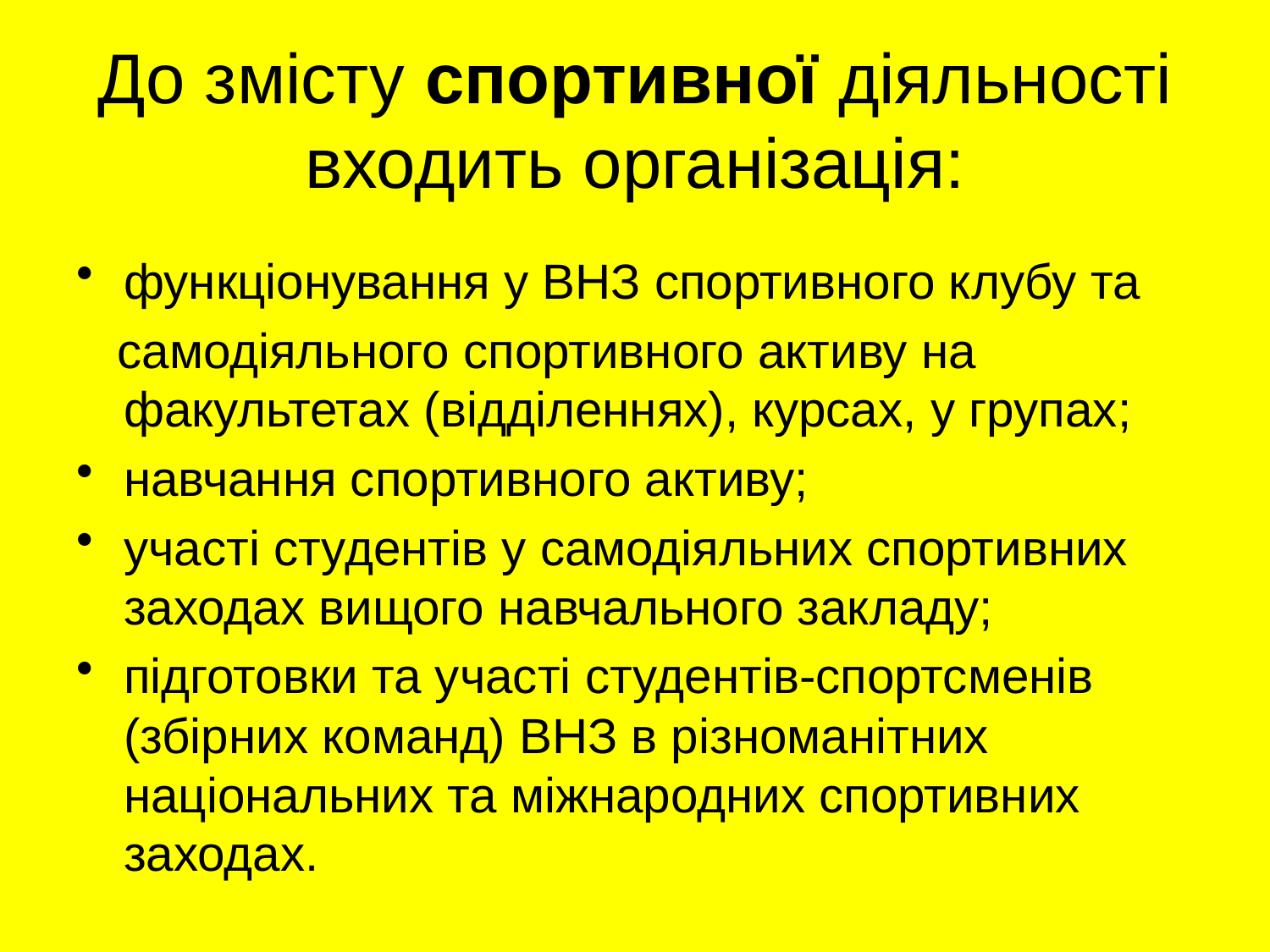

# До змісту спортивної діяльності входить організація:
функціонування у ВНЗ спортивного клубу та
   самодіяльного спортивного активу на факультетах (відділеннях), курсах, у групах;
навчання спортивного активу;
участі студентів у самодіяльних спортивних заходах вищого навчального закладу;
підготовки та участі студентів-спортсменів (збірних команд) ВНЗ в різноманітних національних та міжнародних спортивних заходах.